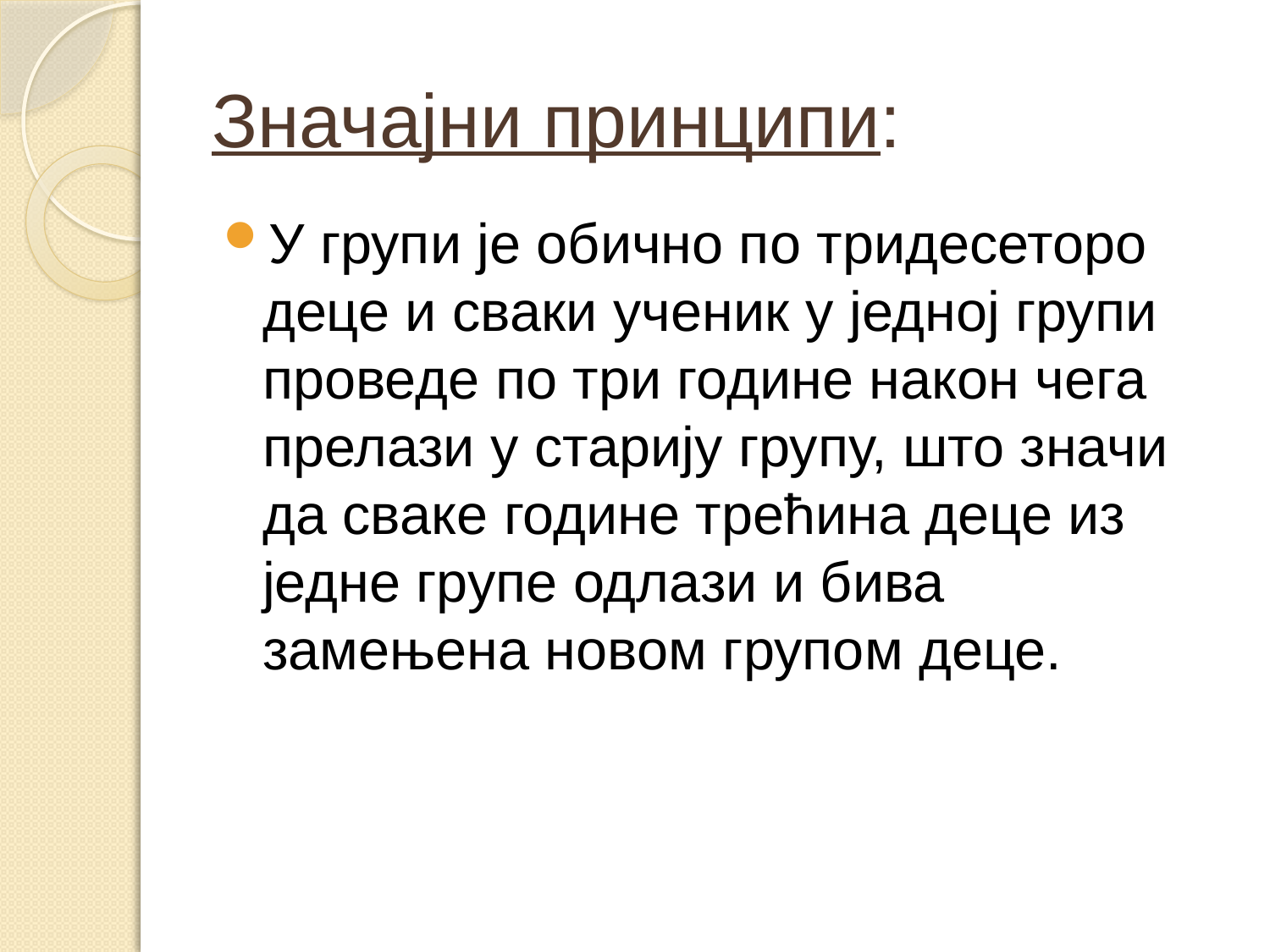

# Значајни принципи:
У групи је обично по тридесеторо деце и сваки ученик у једној групи проведе по три године након чега прелази у старију групу, што значи да сваке године трећина деце из једне групе одлази и бива замењена новом групом деце.